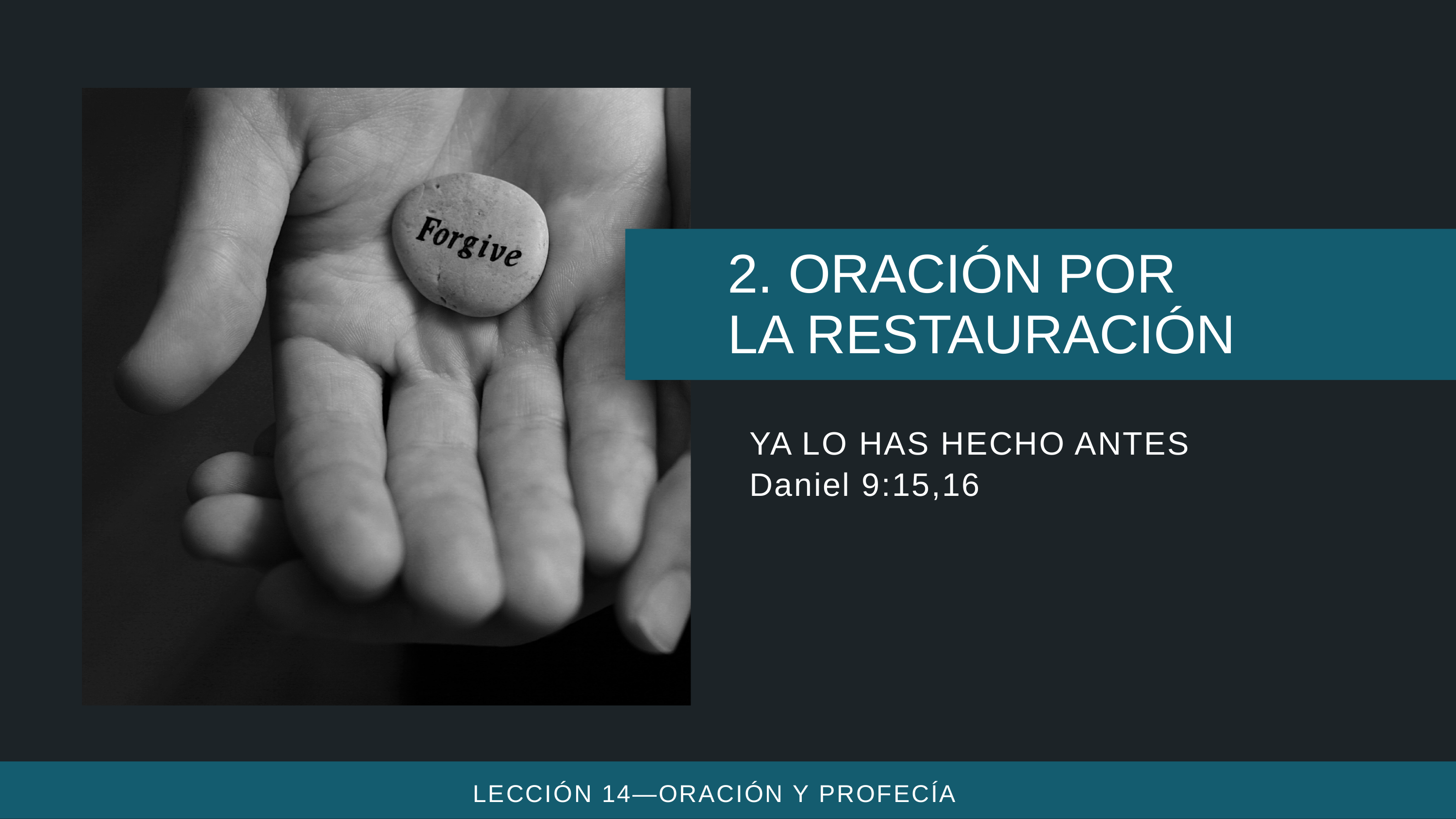

YA LO HAS HECHO ANTES
Daniel 9:15,16